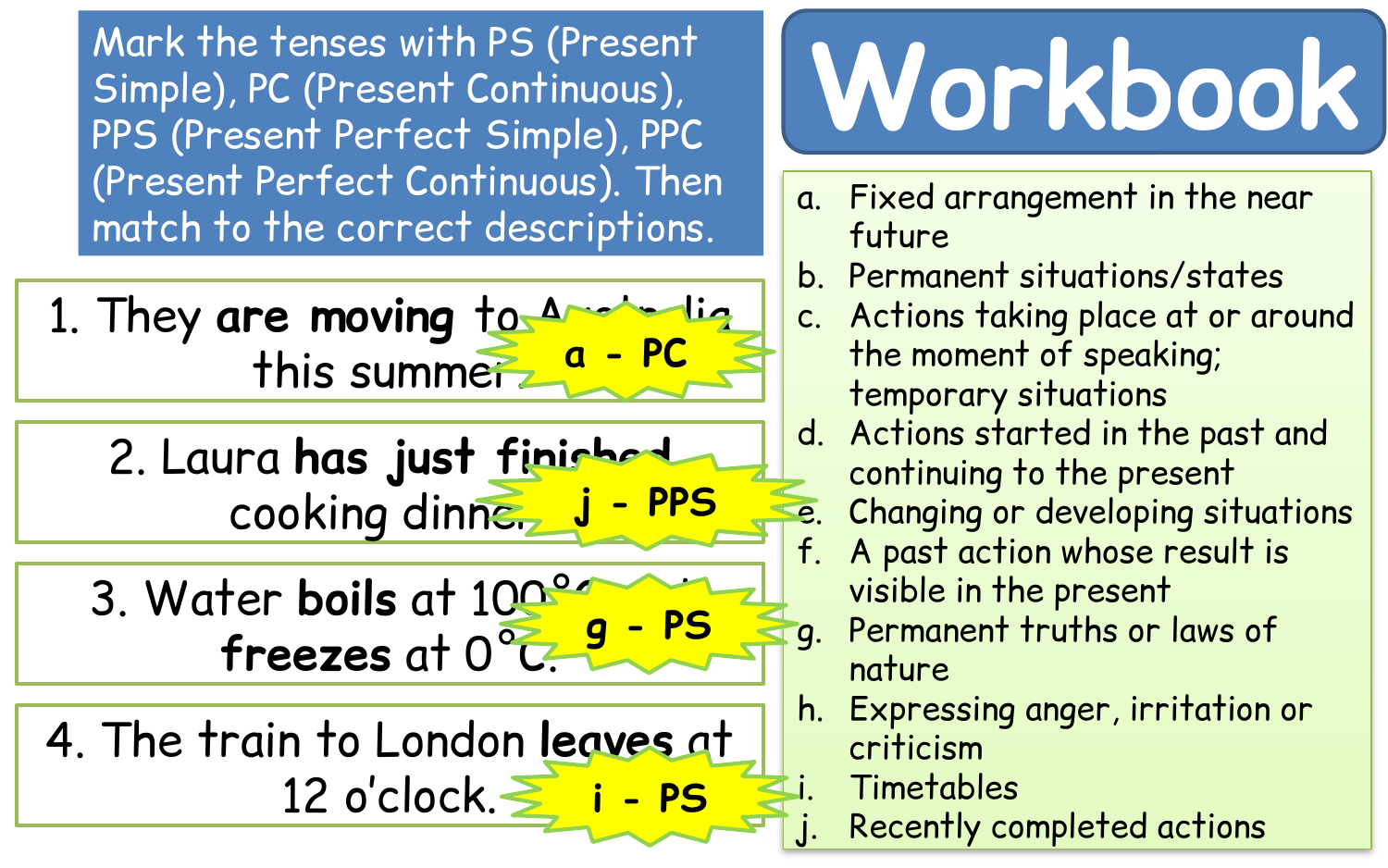

Mark the tenses with PS (Present Simple), PC (Present Continuous), PPS (Present Perfect Simple), PPC (Present Perfect Continuous). Then match to the correct descriptions.
Workbook
Fixed arrangement in the near future
Permanent situations/states
Actions taking place at or around the moment of speaking; temporary situations
Actions started in the past and continuing to the present
Changing or developing situations
A past action whose result is visible in the present
Permanent truths or laws of nature
Expressing anger, irritation or criticism
Timetables
Recently completed actions
1. They are moving to Australia this summer.
a - PC
2. Laura has just finished cooking dinner.
j - PPS
3. Water boils at 100˚C and freezes at 0˚C.
g - PS
4. The train to London leaves at 12 o’clock.
i - PS